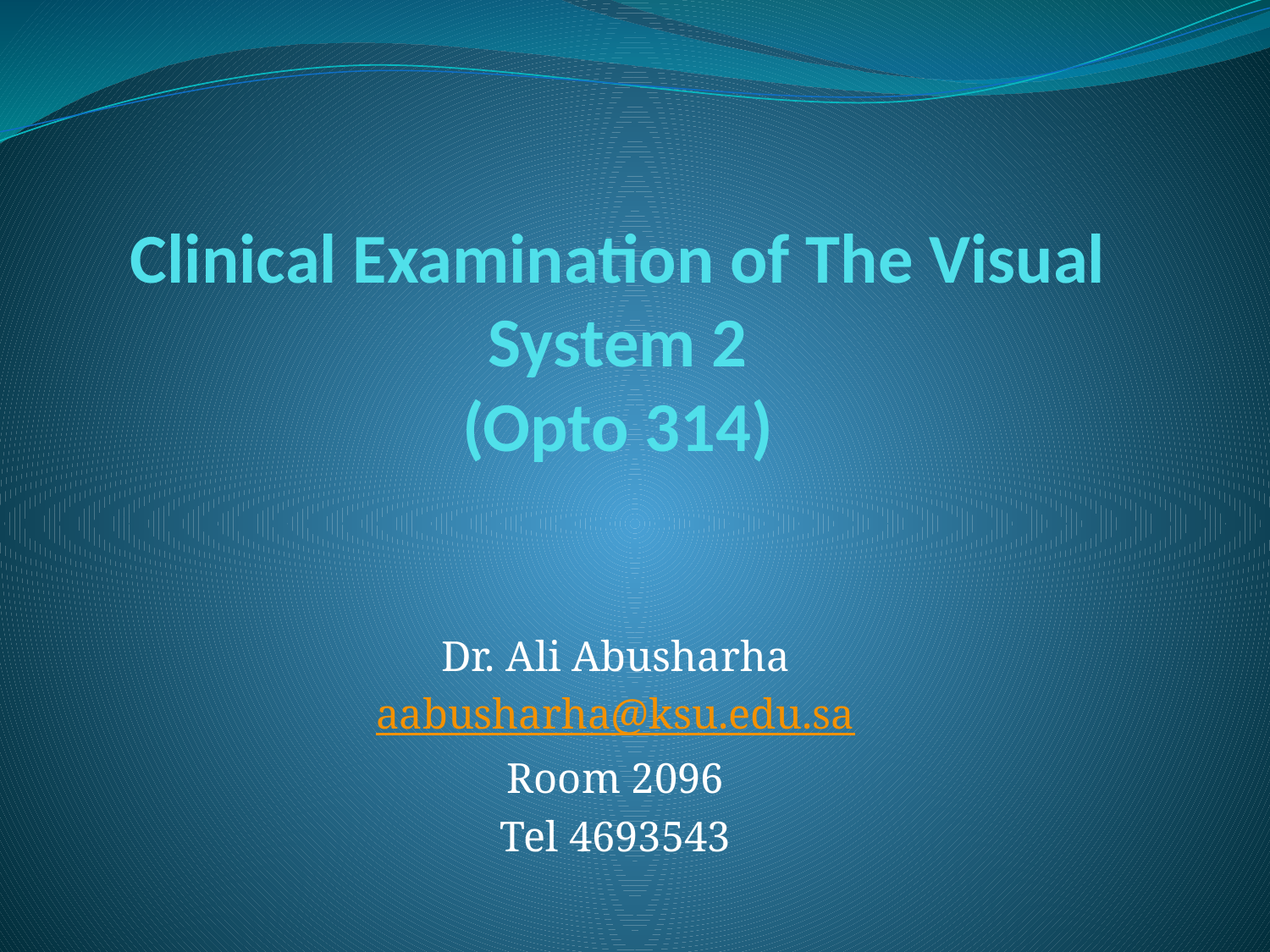

# Clinical Examination of The Visual System 2 (Opto 314)
Dr. Ali Abusharha
aabusharha@ksu.edu.sa
Room 2096
Tel 4693543